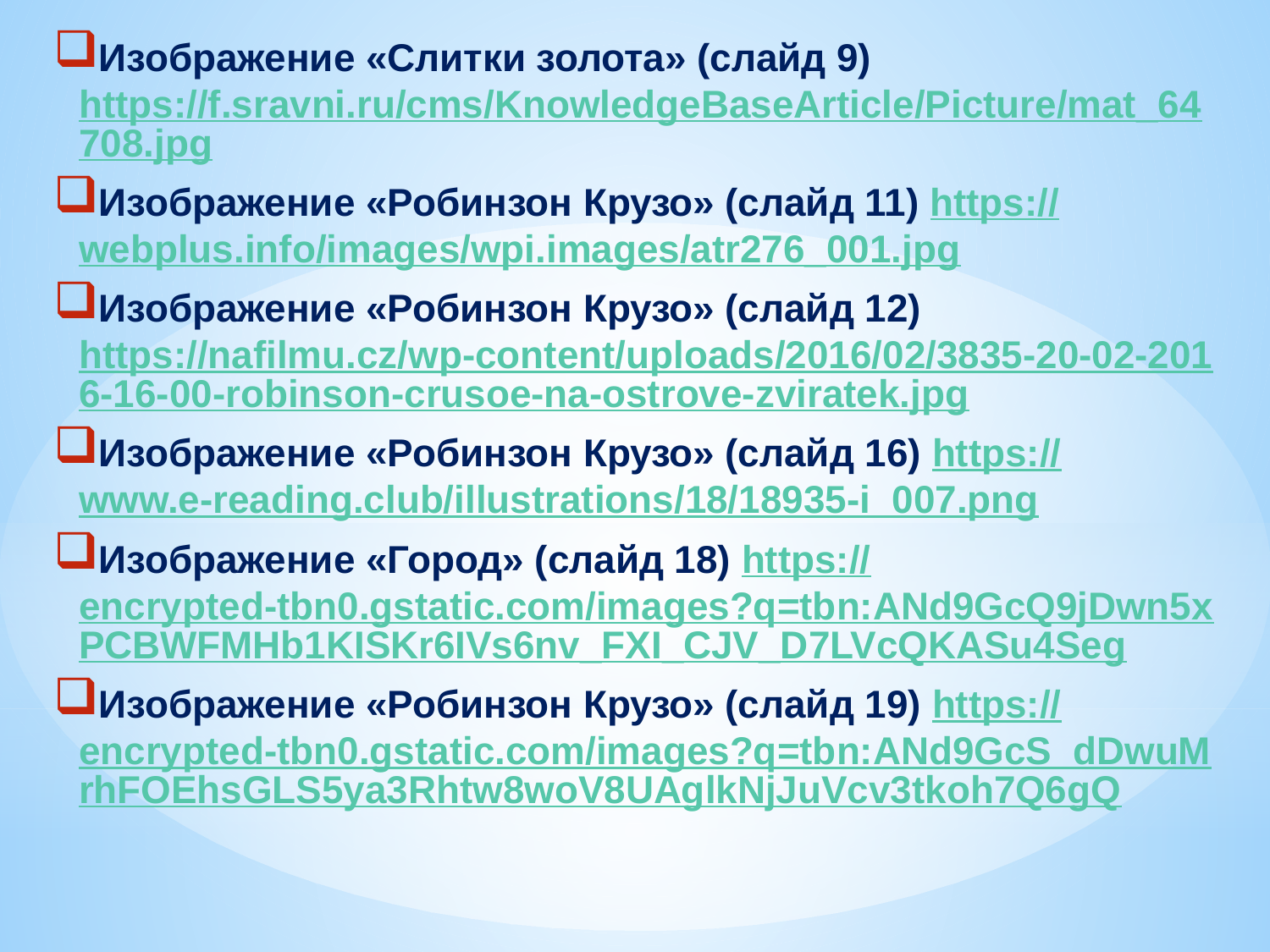

Изображение «Слитки золота» (слайд 9) https://f.sravni.ru/cms/KnowledgeBaseArticle/Picture/mat_64708.jpg
Изображение «Робинзон Крузо» (слайд 11) https://webplus.info/images/wpi.images/atr276_001.jpg
Изображение «Робинзон Крузо» (слайд 12) https://nafilmu.cz/wp-content/uploads/2016/02/3835-20-02-2016-16-00-robinson-crusoe-na-ostrove-zviratek.jpg
Изображение «Робинзон Крузо» (слайд 16) https://www.e-reading.club/illustrations/18/18935-i_007.png
Изображение «Город» (слайд 18) https://encrypted-tbn0.gstatic.com/images?q=tbn:ANd9GcQ9jDwn5xPCBWFMHb1KISKr6IVs6nv_FXI_CJV_D7LVcQKASu4Seg
Изображение «Робинзон Крузо» (слайд 19) https://encrypted-tbn0.gstatic.com/images?q=tbn:ANd9GcS_dDwuMrhFOEhsGLS5ya3Rhtw8woV8UAglkNjJuVcv3tkoh7Q6gQ